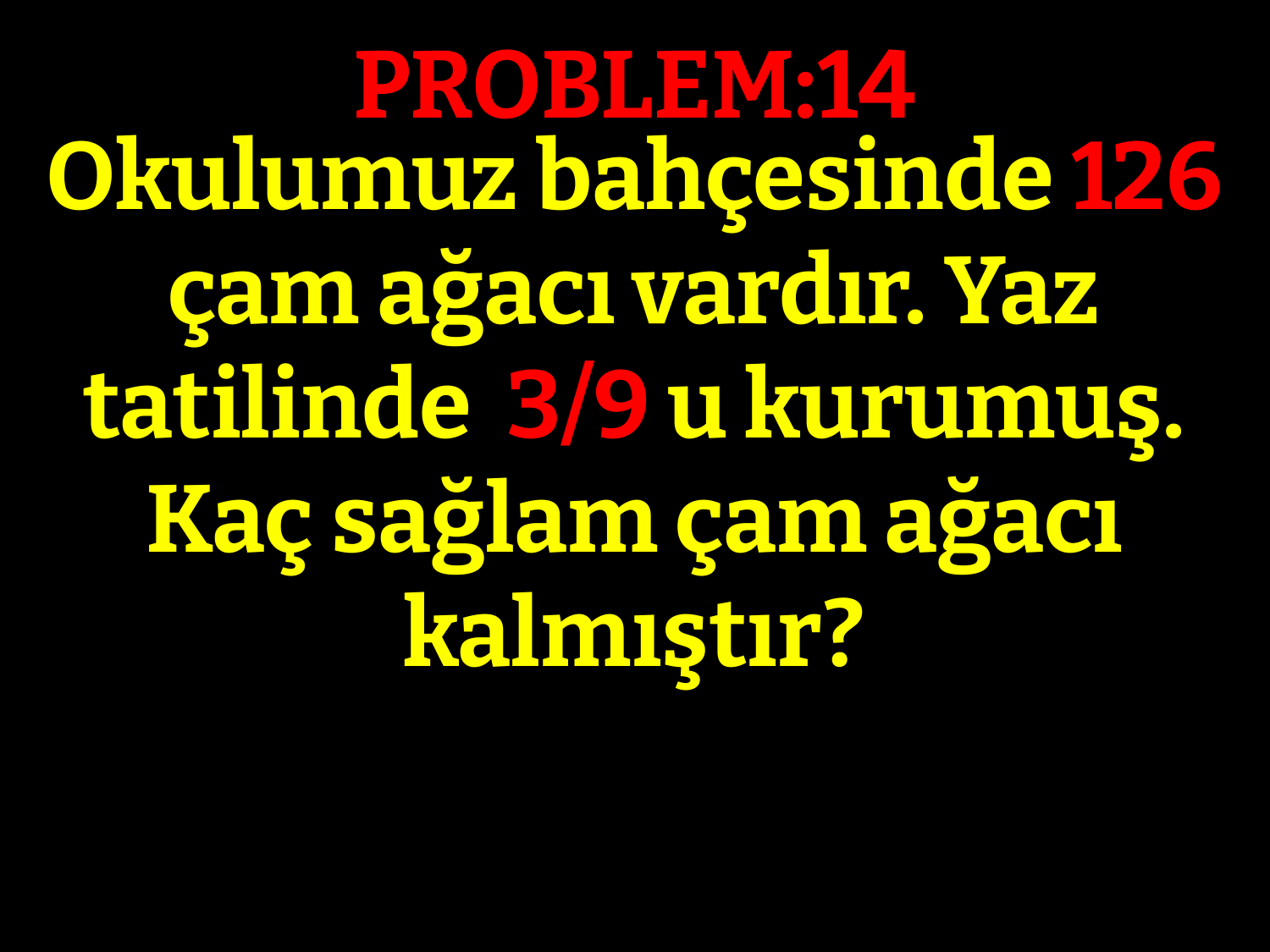

PROBLEM:14
Okulumuz bahçesinde 126 çam ağacı vardır. Yaz tatilinde  3/9 u kurumuş. Kaç sağlam çam ağacı kalmıştır?
#